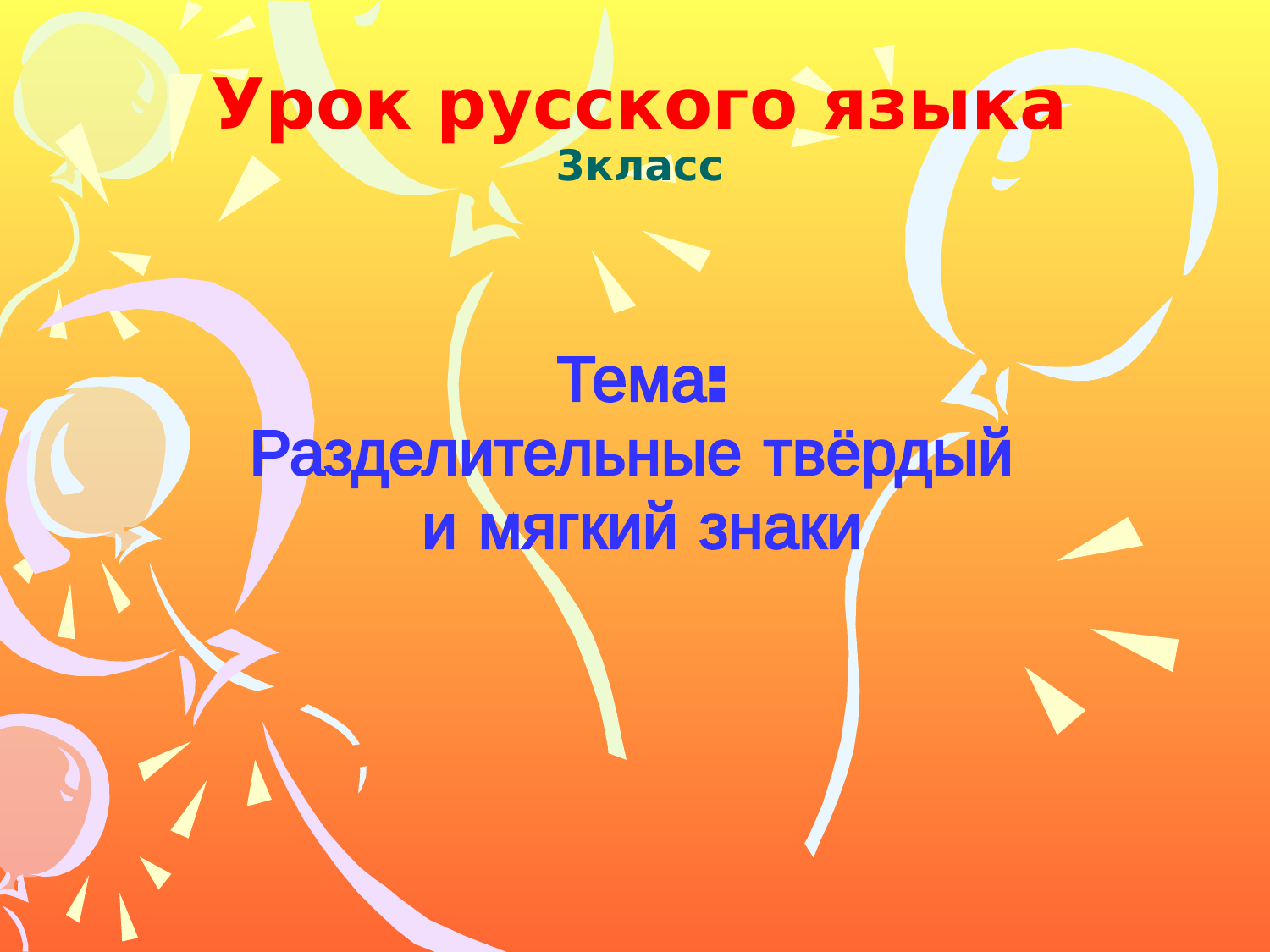

# Урок русского языка 3класс
Тема:
Разделительные твёрдый
и мягкий знаки